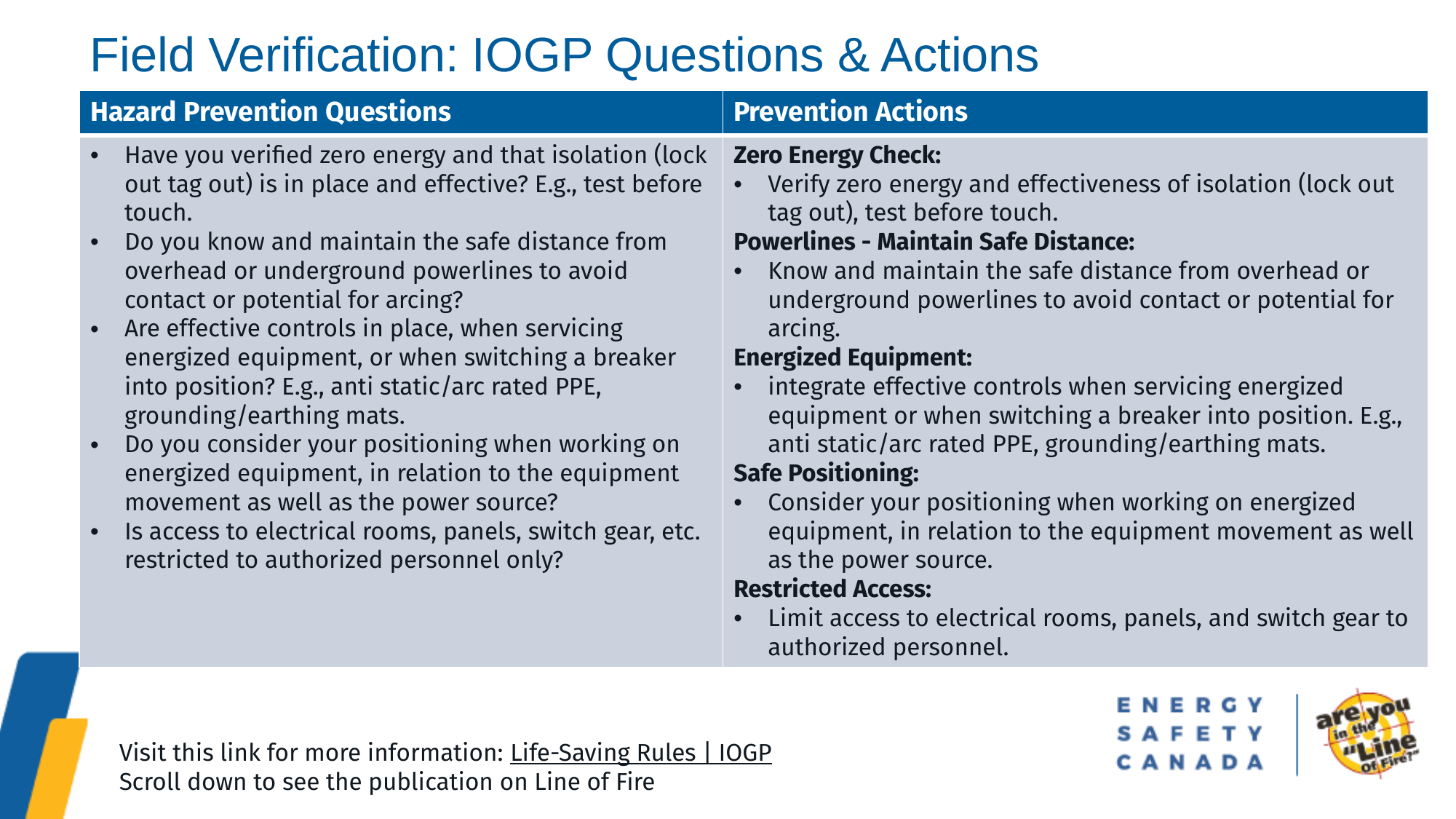

Field Verification: IOGP Questions & Actions
| Hazard Prevention Questions | Prevention Actions |
| --- | --- |
| Have you verified zero energy and that isolation (lock out tag out) is in place and effective? E.g., test before touch. Do you know and maintain the safe distance from overhead or underground powerlines to avoid contact or potential for arcing? Are effective controls in place, when servicing energized equipment, or when switching a breaker into position? E.g., anti static/arc rated PPE, grounding/earthing mats. Do you consider your positioning when working on energized equipment, in relation to the equipment movement as well as the power source? Is access to electrical rooms, panels, switch gear, etc. restricted to authorized personnel only? | Zero Energy Check: Verify zero energy and effectiveness of isolation (lock out tag out), test before touch. Powerlines - Maintain Safe Distance: Know and maintain the safe distance from overhead or underground powerlines to avoid contact or potential for arcing. Energized Equipment: integrate effective controls when servicing energized equipment or when switching a breaker into position. E.g., anti static/arc rated PPE, grounding/earthing mats. Safe Positioning: Consider your positioning when working on energized equipment, in relation to the equipment movement as well as the power source. Restricted Access: Limit access to electrical rooms, panels, and switch gear to authorized personnel. |
Visit this link for more information: Life-Saving Rules | IOGP
Scroll down to see the publication on Line of Fire